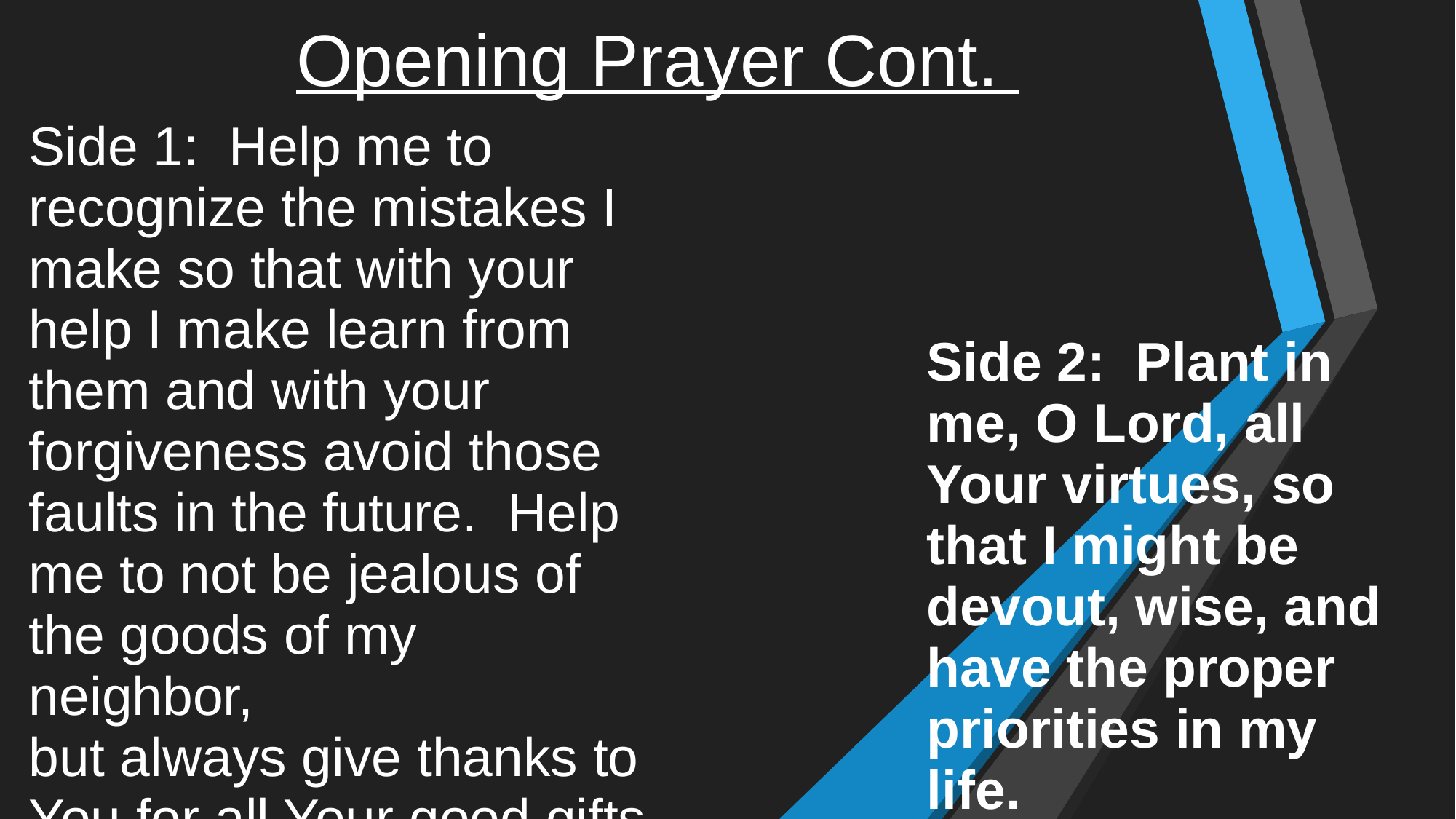

# Opening Prayer Cont.
| Side 1: Help me to recognize the mistakes I make so that with your help I make learn from them and with your forgiveness avoid those faults in the future. Help me to not be jealous of the goods of my neighbor,  but always give thanks to You for all Your good gifts |
| --- |
| Side 2: Plant in me, O Lord, all Your virtues, so that I might be devout, wise, and have the proper priorities in my life. |
| --- |